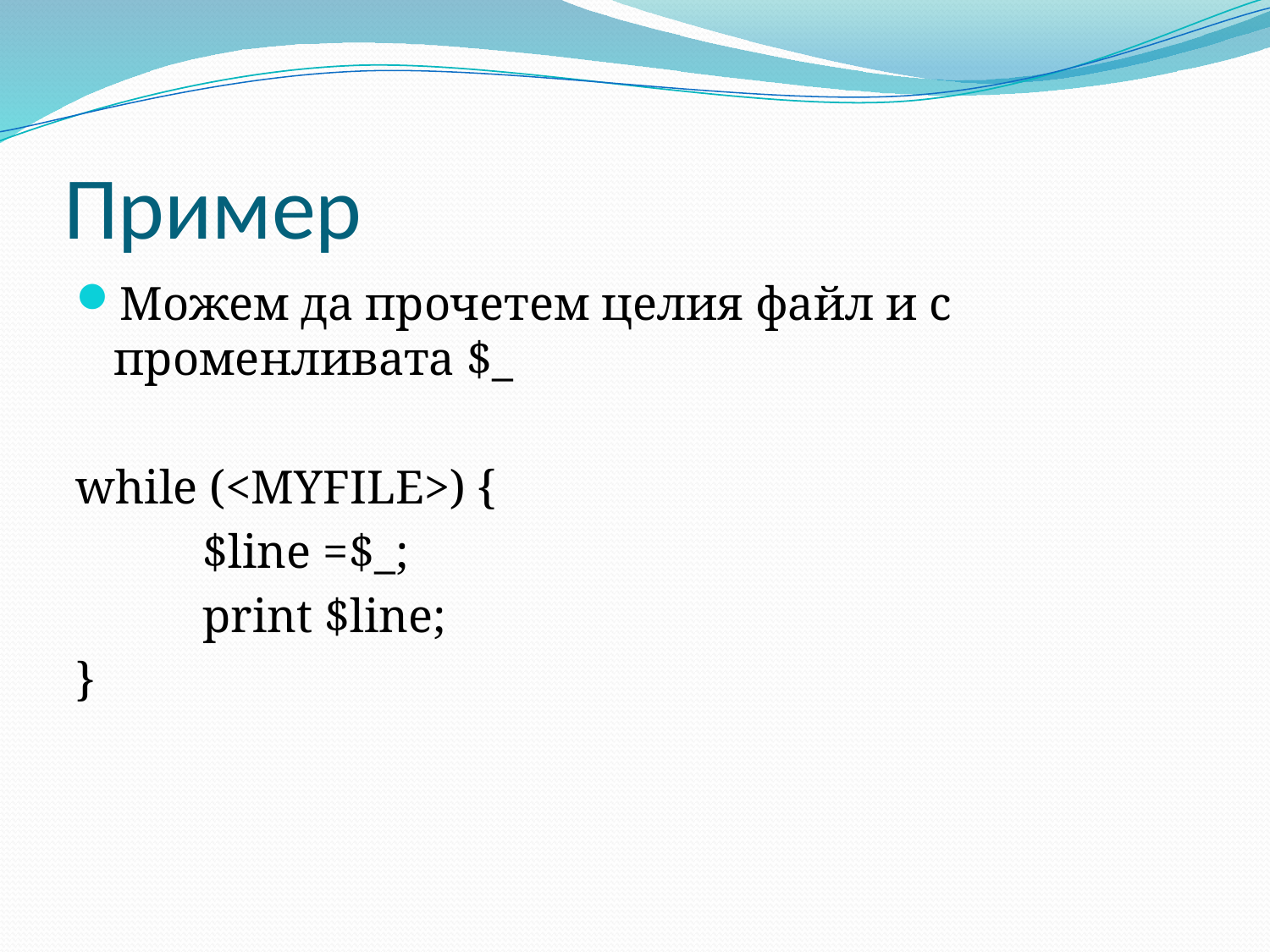

# Пример
Можем да прочетем целия файл и с променливата $_

while (<MYFILE>) {
	$line =$_;
	print $line;
}